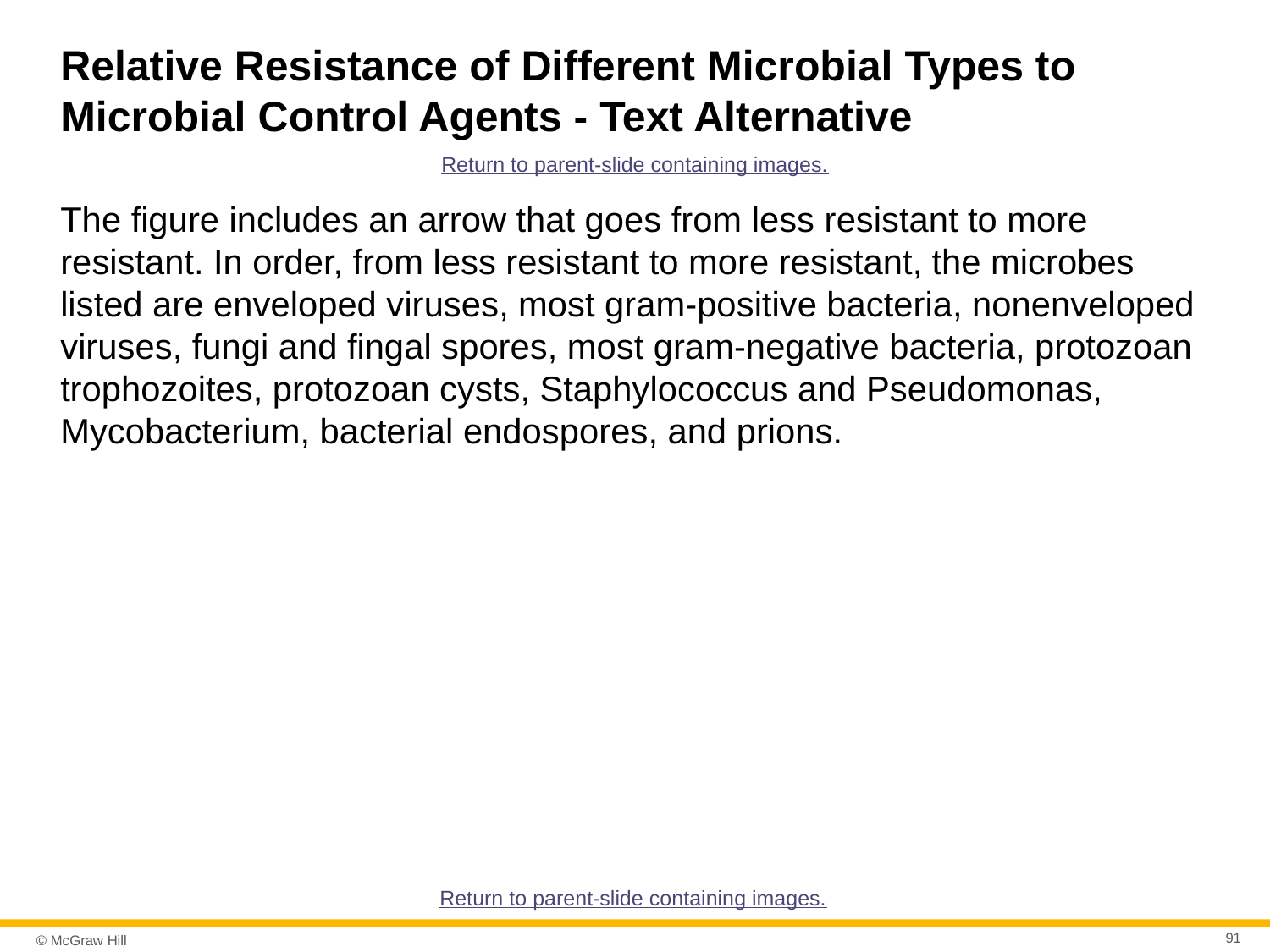

# Relative Resistance of Different Microbial Types to Microbial Control Agents - Text Alternative
Return to parent-slide containing images.
The figure includes an arrow that goes from less resistant to more resistant. In order, from less resistant to more resistant, the microbes listed are enveloped viruses, most gram-positive bacteria, nonenveloped viruses, fungi and fingal spores, most gram-negative bacteria, protozoan trophozoites, protozoan cysts, Staphylococcus and Pseudomonas, Mycobacterium, bacterial endospores, and prions.
Return to parent-slide containing images.